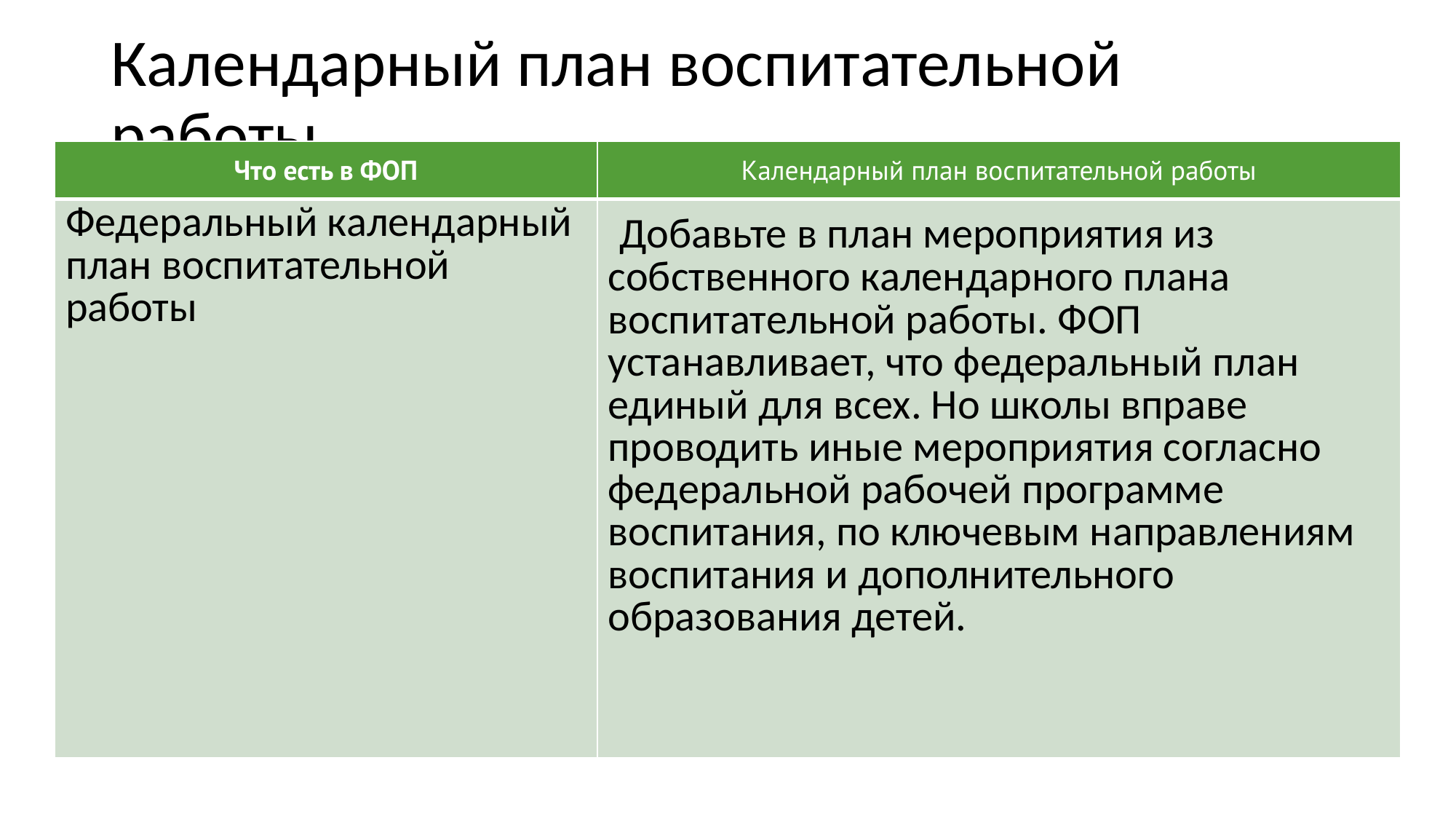

# Календарный план воспитательной работы
| Что есть в ФОП | Календарный план воспитательной работы |
| --- | --- |
| Федеральный календарный план воспитательной работы | Добавьте в план мероприятия из собственного календарного плана воспитательной работы. ФОП устанавливает, что федеральный план единый для всех. Но школы вправе проводить иные мероприятия согласно федеральной рабочей программе воспитания, по ключевым направлениям воспитания и дополнительного образования детей. |